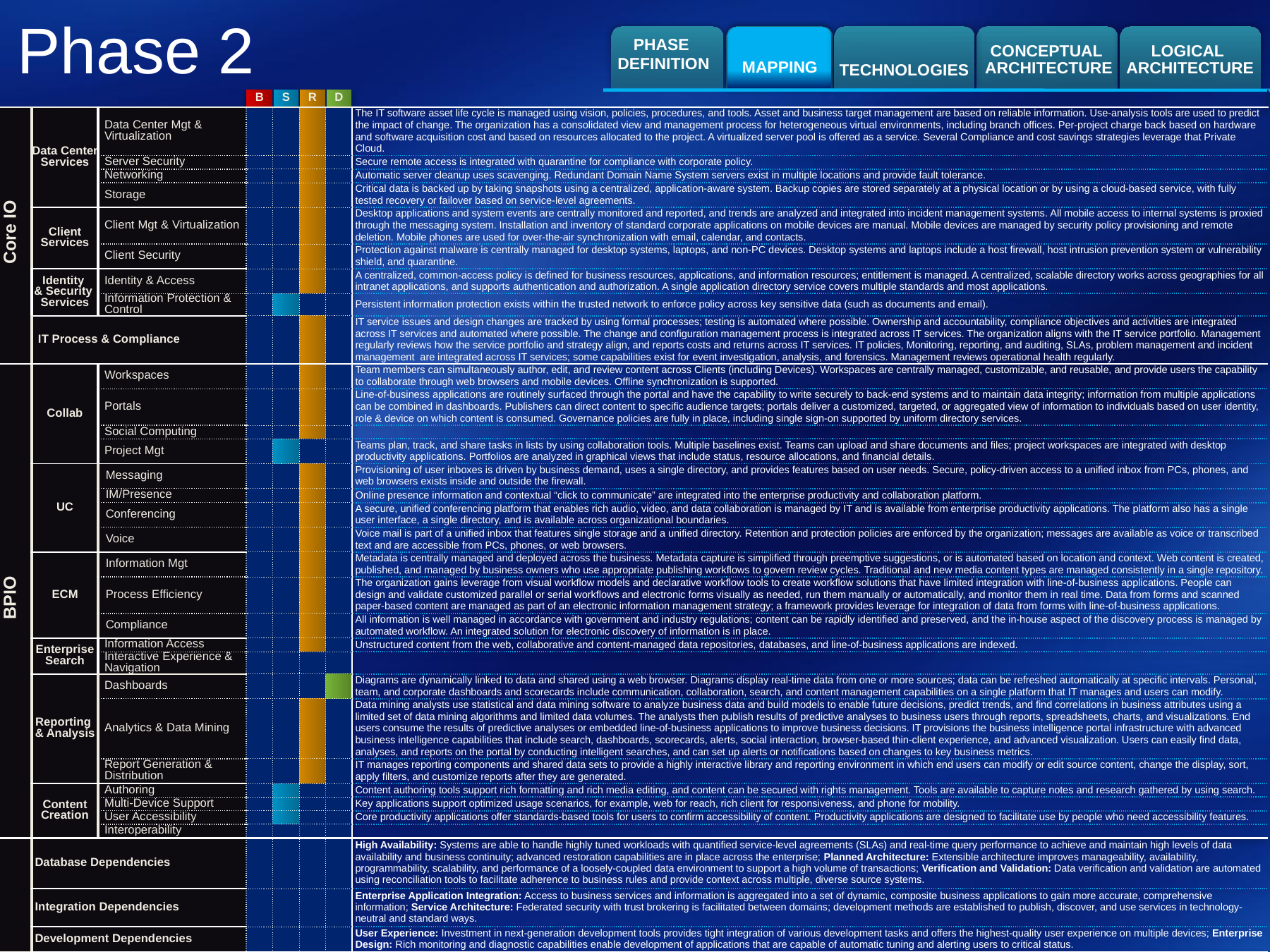

Phase 2

TECHNOLOGIES

CONCEPTUAL
ARCHITECTURE

LOGICAL
ARCHITECTURE
PHASE
DEFINITION

MAPPING
|  |  |  | B | S | R | D |  |
| --- | --- | --- | --- | --- | --- | --- | --- |
| Core IO | Data Center Services | Data Center Mgt & Virtualization |  |  |  |  | The IT software asset life cycle is managed using vision, policies, procedures, and tools. Asset and business target management are based on reliable information. Use-analysis tools are used to predict the impact of change. The organization has a consolidated view and management process for heterogeneous virtual environments, including branch offices. Per-project charge back based on hardware and software acquisition cost and based on resources allocated to the project. A virtualized server pool is offered as a service. Several Compliance and cost savings strategies leverage that Private Cloud. |
|  |  | Server Security |  |  |  |  | Secure remote access is integrated with quarantine for compliance with corporate policy. |
|  |  | Networking |  |  |  |  | Automatic server cleanup uses scavenging. Redundant Domain Name System servers exist in multiple locations and provide fault tolerance. |
|  |  | Storage |  |  |  |  | Critical data is backed up by taking snapshots using a centralized, application-aware system. Backup copies are stored separately at a physical location or by using a cloud-based service, with fully tested recovery or failover based on service-level agreements. |
|  | Client Services | Client Mgt & Virtualization |  |  |  |  | Desktop applications and system events are centrally monitored and reported, and trends are analyzed and integrated into incident management systems. All mobile access to internal systems is proxied through the messaging system. Installation and inventory of standard corporate applications on mobile devices are manual. Mobile devices are managed by security policy provisioning and remote deletion. Mobile phones are used for over-the-air synchronization with email, calendar, and contacts. |
|  |  | Client Security |  |  |  |  | Protection against malware is centrally managed for desktop systems, laptops, and non-PC devices. Desktop systems and laptops include a host firewall, host intrusion prevention system or vulnerability shield, and quarantine. |
|  | Identity & Security Services | Identity & Access |  |  |  |  | A centralized, common-access policy is defined for business resources, applications, and information resources; entitlement is managed. A centralized, scalable directory works across geographies for all intranet applications, and supports authentication and authorization. A single application directory service covers multiple standards and most applications. |
|  |  | Information Protection & Control |  |  |  |  | Persistent information protection exists within the trusted network to enforce policy across key sensitive data (such as documents and email). |
|  | IT Process & Compliance |  |  |  |  |  | IT service issues and design changes are tracked by using formal processes; testing is automated where possible. Ownership and accountability, compliance objectives and activities are integrated across IT services and automated where possible. The change and configuration management process is integrated across IT services. The organization aligns with the IT service portfolio. Management regularly reviews how the service portfolio and strategy align, and reports costs and returns across IT services. IT policies, Monitoring, reporting, and auditing, SLAs, problem management and incident management are integrated across IT services; some capabilities exist for event investigation, analysis, and forensics. Management reviews operational health regularly. |
| BPIO | Collab | Workspaces |  |  |  |  | Team members can simultaneously author, edit, and review content across Clients (including Devices). Workspaces are centrally managed, customizable, and reusable, and provide users the capability to collaborate through web browsers and mobile devices. Offline synchronization is supported. |
|  |  | Portals |  |  |  |  | Line-of-business applications are routinely surfaced through the portal and have the capability to write securely to back-end systems and to maintain data integrity; information from multiple applications can be combined in dashboards. Publishers can direct content to specific audience targets; portals deliver a customized, targeted, or aggregated view of information to individuals based on user identity, role & device on which content is consumed. Governance policies are fully in place, including single sign-on supported by uniform directory services. |
|  |  | Social Computing |  |  |  |  |  |
|  |  | Project Mgt |  |  |  |  | Teams plan, track, and share tasks in lists by using collaboration tools. Multiple baselines exist. Teams can upload and share documents and files; project workspaces are integrated with desktop productivity applications. Portfolios are analyzed in graphical views that include status, resource allocations, and financial details. |
|  | UC | Messaging |  |  |  |  | Provisioning of user inboxes is driven by business demand, uses a single directory, and provides features based on user needs. Secure, policy-driven access to a unified inbox from PCs, phones, and web browsers exists inside and outside the firewall. |
|  |  | IM/Presence |  |  |  |  | Online presence information and contextual “click to communicate” are integrated into the enterprise productivity and collaboration platform. |
|  |  | Conferencing |  |  |  |  | A secure, unified conferencing platform that enables rich audio, video, and data collaboration is managed by IT and is available from enterprise productivity applications. The platform also has a single user interface, a single directory, and is available across organizational boundaries. |
|  |  | Voice |  |  |  |  | Voice mail is part of a unified inbox that features single storage and a unified directory. Retention and protection policies are enforced by the organization; messages are available as voice or transcribed text and are accessible from PCs, phones, or web browsers. |
|  | ECM | Information Mgt |  |  |  |  | Metadata is centrally managed and deployed across the business. Metadata capture is simplified through preemptive suggestions, or is automated based on location and context. Web content is created, published, and managed by business owners who use appropriate publishing workflows to govern review cycles. Traditional and new media content types are managed consistently in a single repository. |
|  |  | Process Efficiency |  |  |  |  | The organization gains leverage from visual workflow models and declarative workflow tools to create workflow solutions that have limited integration with line-of-business applications. People can design and validate customized parallel or serial workflows and electronic forms visually as needed, run them manually or automatically, and monitor them in real time. Data from forms and scanned paper-based content are managed as part of an electronic information management strategy; a framework provides leverage for integration of data from forms with line-of-business applications. |
|  |  | Compliance |  |  |  |  | All information is well managed in accordance with government and industry regulations; content can be rapidly identified and preserved, and the in-house aspect of the discovery process is managed by automated workflow. An integrated solution for electronic discovery of information is in place. |
|  | Enterprise Search | Information Access |  |  |  |  | Unstructured content from the web, collaborative and content-managed data repositories, databases, and line-of-business applications are indexed. |
|  |  | Interactive Experience & Navigation |  |  |  |  |  |
|  | Reporting & Analysis | Dashboards |  |  |  |  | Diagrams are dynamically linked to data and shared using a web browser. Diagrams display real-time data from one or more sources; data can be refreshed automatically at specific intervals. Personal, team, and corporate dashboards and scorecards include communication, collaboration, search, and content management capabilities on a single platform that IT manages and users can modify. |
|  |  | Analytics & Data Mining |  |  |  |  | Data mining analysts use statistical and data mining software to analyze business data and build models to enable future decisions, predict trends, and find correlations in business attributes using a limited set of data mining algorithms and limited data volumes. The analysts then publish results of predictive analyses to business users through reports, spreadsheets, charts, and visualizations. End users consume the results of predictive analyses or embedded line-of-business applications to improve business decisions. IT provisions the business intelligence portal infrastructure with advanced business intelligence capabilities that include search, dashboards, scorecards, alerts, social interaction, browser-based thin-client experience, and advanced visualization. Users can easily find data, analyses, and reports on the portal by conducting intelligent searches, and can set up alerts or notifications based on changes to key business metrics. |
|  |  | Report Generation & Distribution |  |  |  |  | IT manages reporting components and shared data sets to provide a highly interactive library and reporting environment in which end users can modify or edit source content, change the display, sort, apply filters, and customize reports after they are generated. |
|  | Content Creation | Authoring |  |  |  |  | Content authoring tools support rich formatting and rich media editing, and content can be secured with rights management. Tools are available to capture notes and research gathered by using search. |
|  |  | Multi-Device Support |  |  |  |  | Key applications support optimized usage scenarios, for example, web for reach, rich client for responsiveness, and phone for mobility. |
|  |  | User Accessibility |  |  |  |  | Core productivity applications offer standards-based tools for users to confirm accessibility of content. Productivity applications are designed to facilitate use by people who need accessibility features. |
|  |  | Interoperability |  |  |  |  |  |
|  | Database Dependencies |  |  |  |  |  | High Availability: Systems are able to handle highly tuned workloads with quantified service-level agreements (SLAs) and real-time query performance to achieve and maintain high levels of data availability and business continuity; advanced restoration capabilities are in place across the enterprise; Planned Architecture: Extensible architecture improves manageability, availability, programmability, scalability, and performance of a loosely-coupled data environment to support a high volume of transactions; Verification and Validation: Data verification and validation are automated using reconciliation tools to facilitate adherence to business rules and provide context across multiple, diverse source systems. |
|  | Integration Dependencies |  |  |  |  |  | Enterprise Application Integration: Access to business services and information is aggregated into a set of dynamic, composite business applications to gain more accurate, comprehensive information; Service Architecture: Federated security with trust brokering is facilitated between domains; development methods are established to publish, discover, and use services in technology-neutral and standard ways. |
|  | Development Dependencies |  |  |  |  |  | User Experience: Investment in next-generation development tools provides tight integration of various development tasks and offers the highest-quality user experience on multiple devices; Enterprise Design: Rich monitoring and diagnostic capabilities enable development of applications that are capable of automatic tuning and alerting users to critical status. |